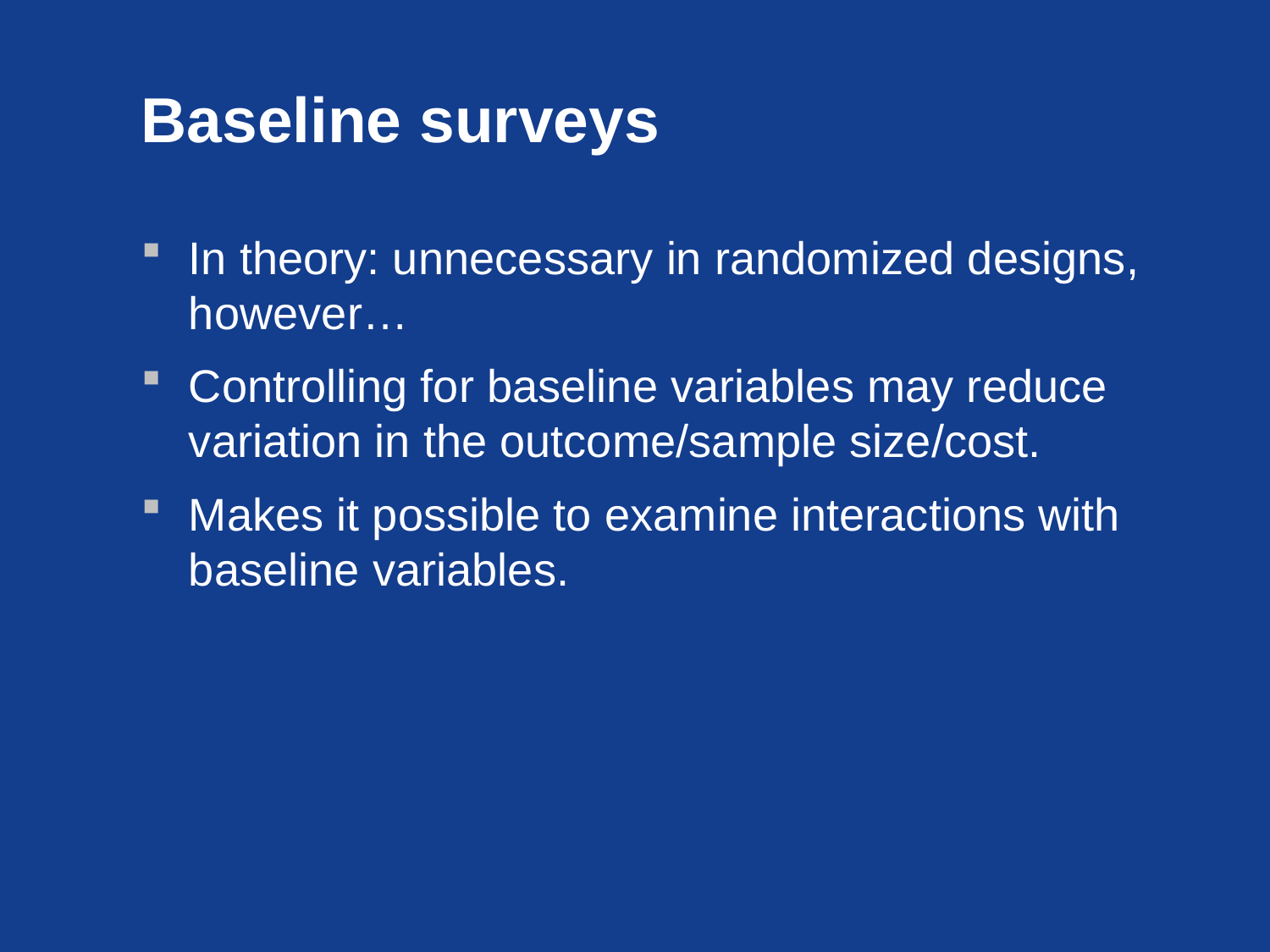

# Baseline surveys
In theory: unnecessary in randomized designs, however…
Controlling for baseline variables may reduce variation in the outcome/sample size/cost.
Makes it possible to examine interactions with baseline variables.